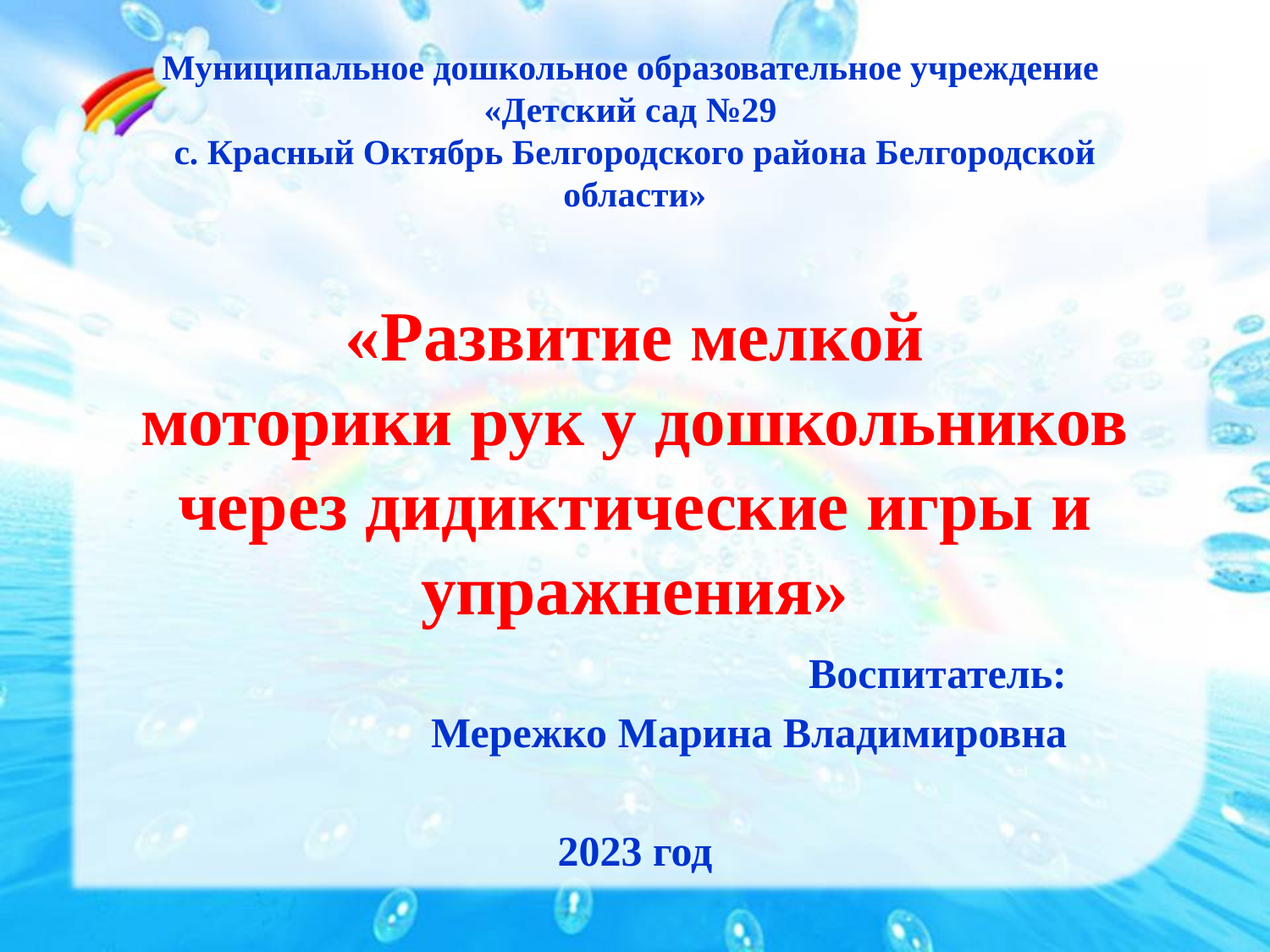

Муниципальное дошкольное образовательное учреждение
«Детский сад №29
с. Красный Октябрь Белгородского района Белгородской области»

«Развитие мелкой
моторики рук у дошкольников через дидиктические игры и упражнения»

Воспитатель:
Мережко Марина Владимировна

2023 год